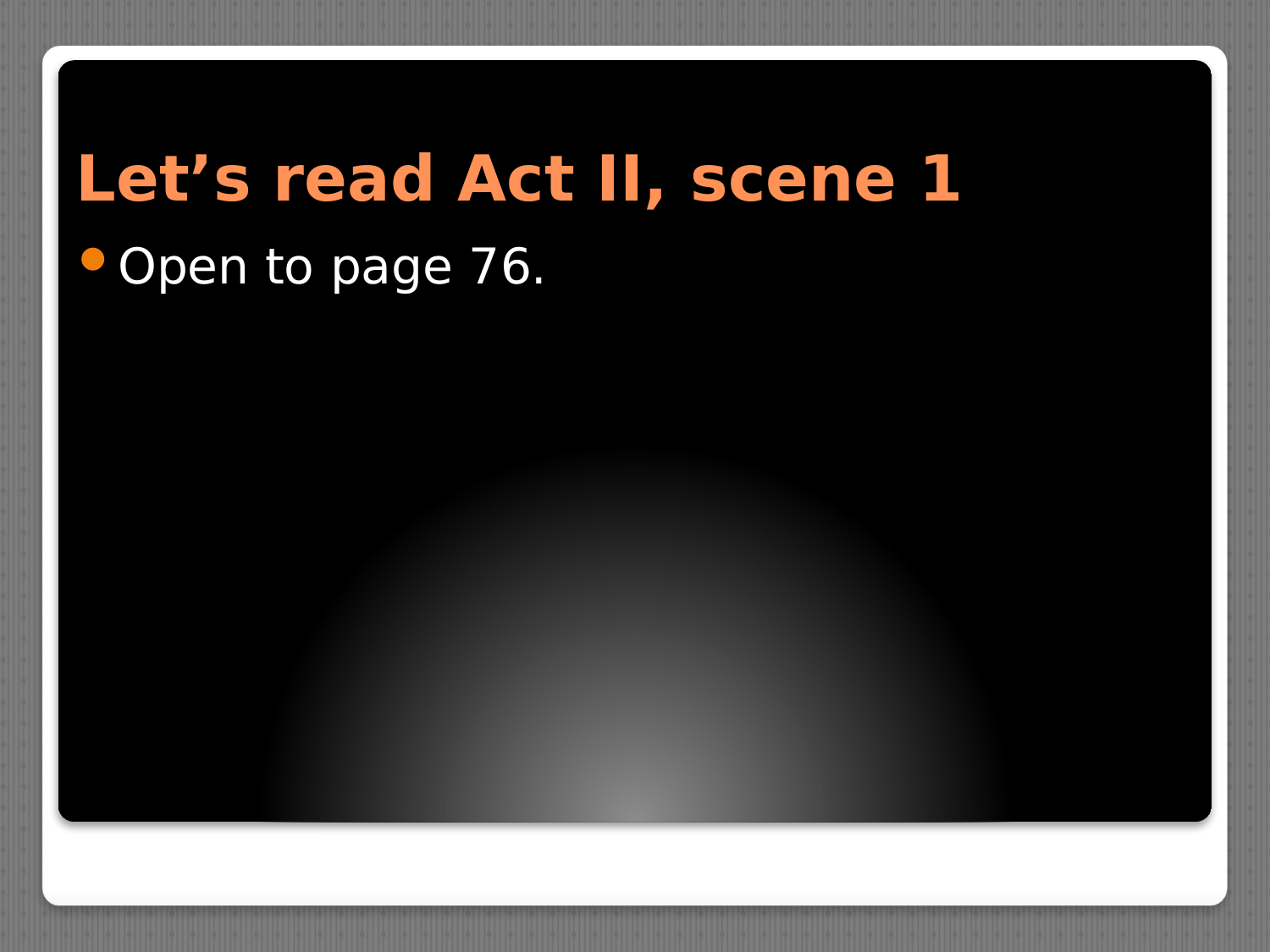

# Let’s read Act II, scene 1
Open to page 76.